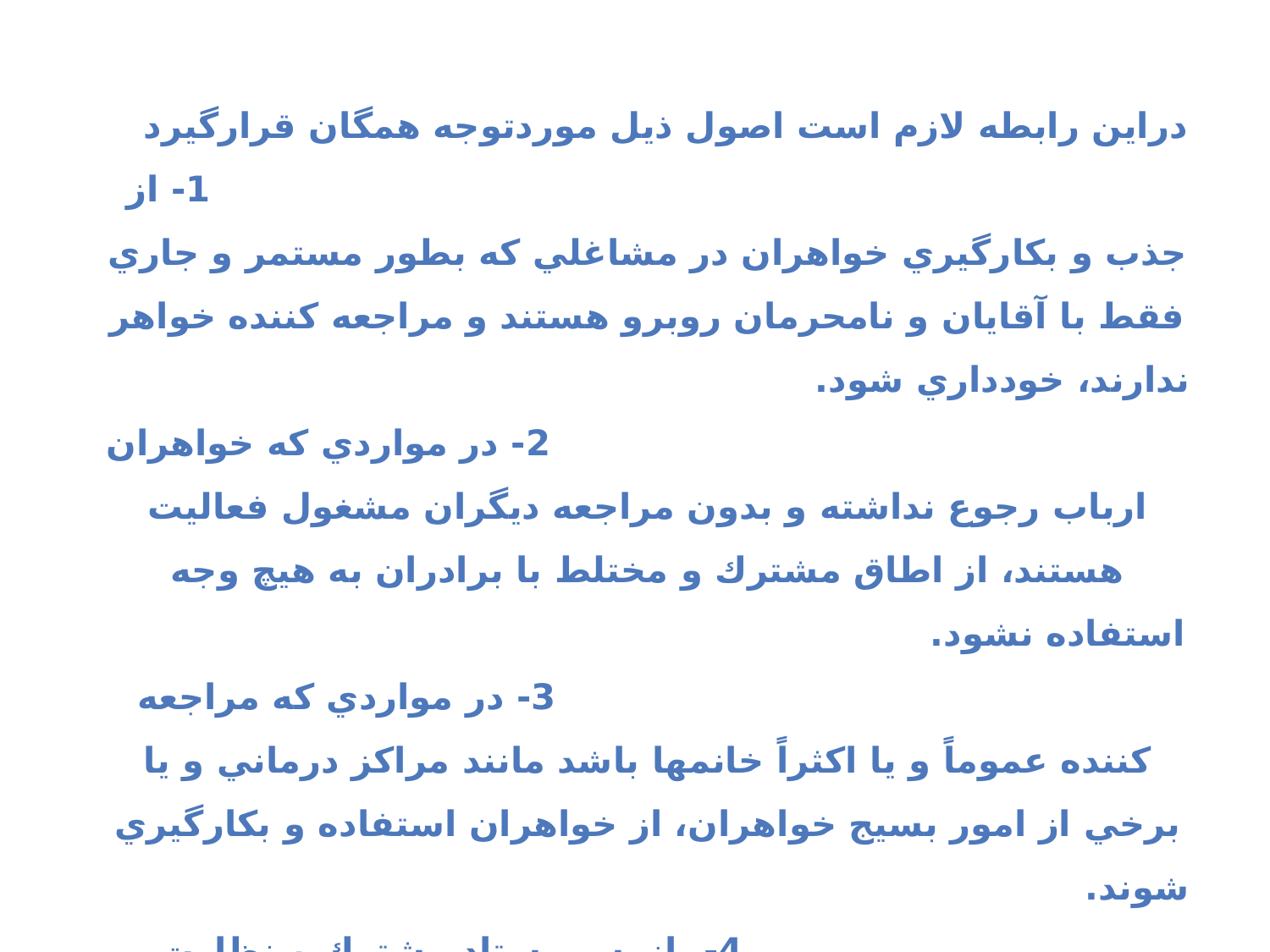

دراین رابطه لازم است اصول ذیل موردتوجه همگان قرارگیرد                                                                                  1- از جذب و بكارگيري خواهران در مشاغلي كه بطور مستمر و جاري فقط با آقايان و نامحرمان روبرو هستند و مراجعه كننده خواهر ندارند، خودداري شود.                                                                                                               2- در مواردي كه خواهران ارباب رجوع نداشته و بدون مراجعه ديگران مشغول فعاليت هستند، از اطاق مشترك و مختلط با برادران به هيچ وجه استفاده نشود.                                                                                                                     3- در مواردي كه مراجعه كننده عموماً و يا اكثراً خانمها باشد مانند مراكز درماني و يا برخي از امور بسيج خواهران، از خواهران استفاده و بكارگيري شوند.                                                                                                                 4- بازرسي ستاد مشترك و نظارت نمايند با دقت اين موضوع را مورد توجه قرار دهند.